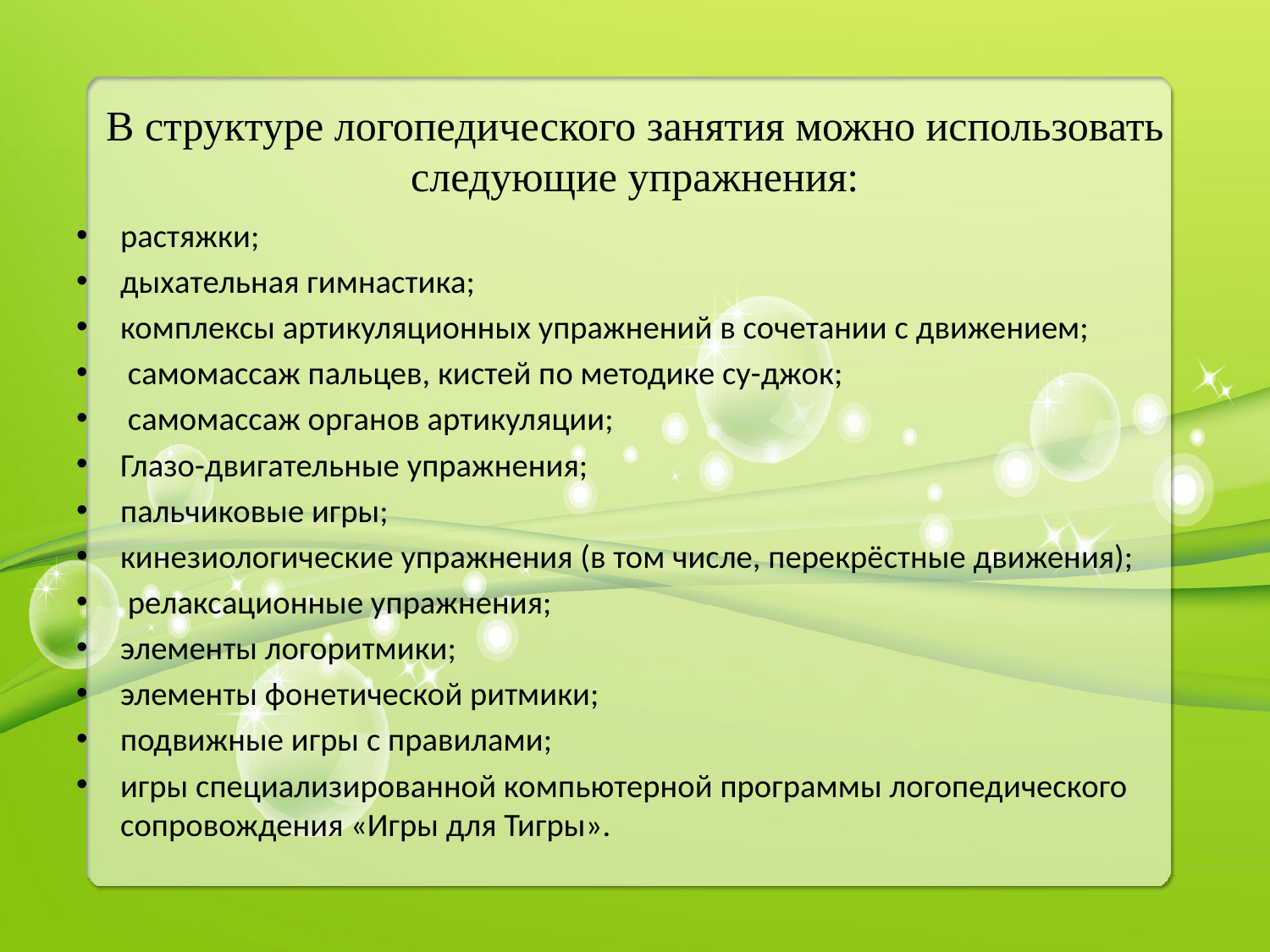

# В структуре логопедического занятия можно использовать следующие упражнения:
растяжки;
дыхательная гимнастика;
комплексы артикуляционных упражнений в сочетании с движением;
 самомассаж пальцев, кистей по методике су-джок;
 самомассаж органов артикуляции;
Глазо-двигательные упражнения;
пальчиковые игры;
кинезиологические упражнения (в том числе, перекрёстные движения);
 релаксационные упражнения;
элементы логоритмики;
элементы фонетической ритмики;
подвижные игры с правилами;
игры специализированной компьютерной программы логопедического сопровождения «Игры для Тигры».